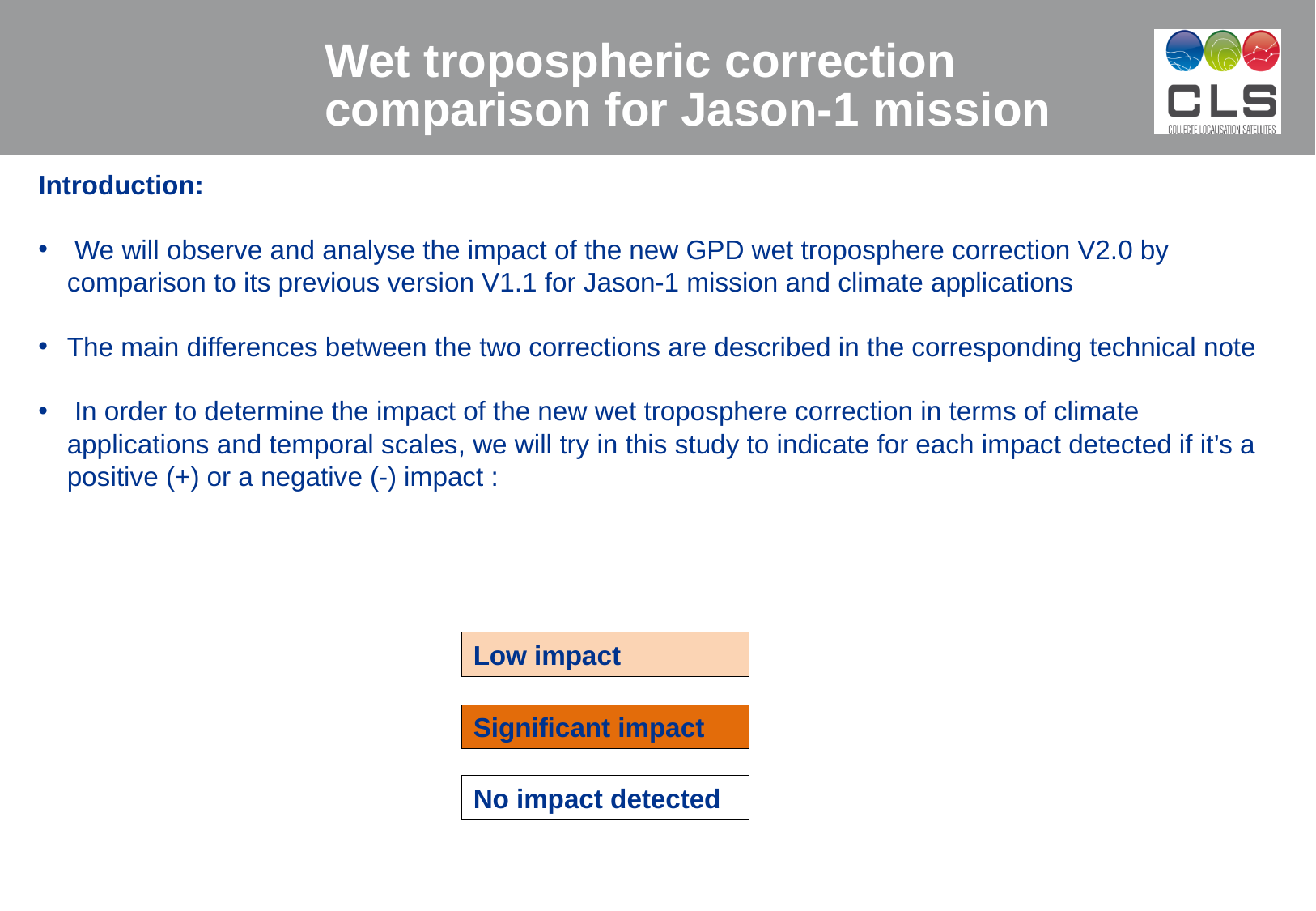

Wet tropospheric correction comparison for Jason-1 mission
Introduction:

 We will observe and analyse the impact of the new GPD wet troposphere correction V2.0 by comparison to its previous version V1.1 for Jason-1 mission and climate applications

The main differences between the two corrections are described in the corresponding technical note

 In order to determine the impact of the new wet troposphere correction in terms of climate applications and temporal scales, we will try in this study to indicate for each impact detected if it’s a positive (+) or a negative (-) impact :

Low impact
Significant impact
No impact detected